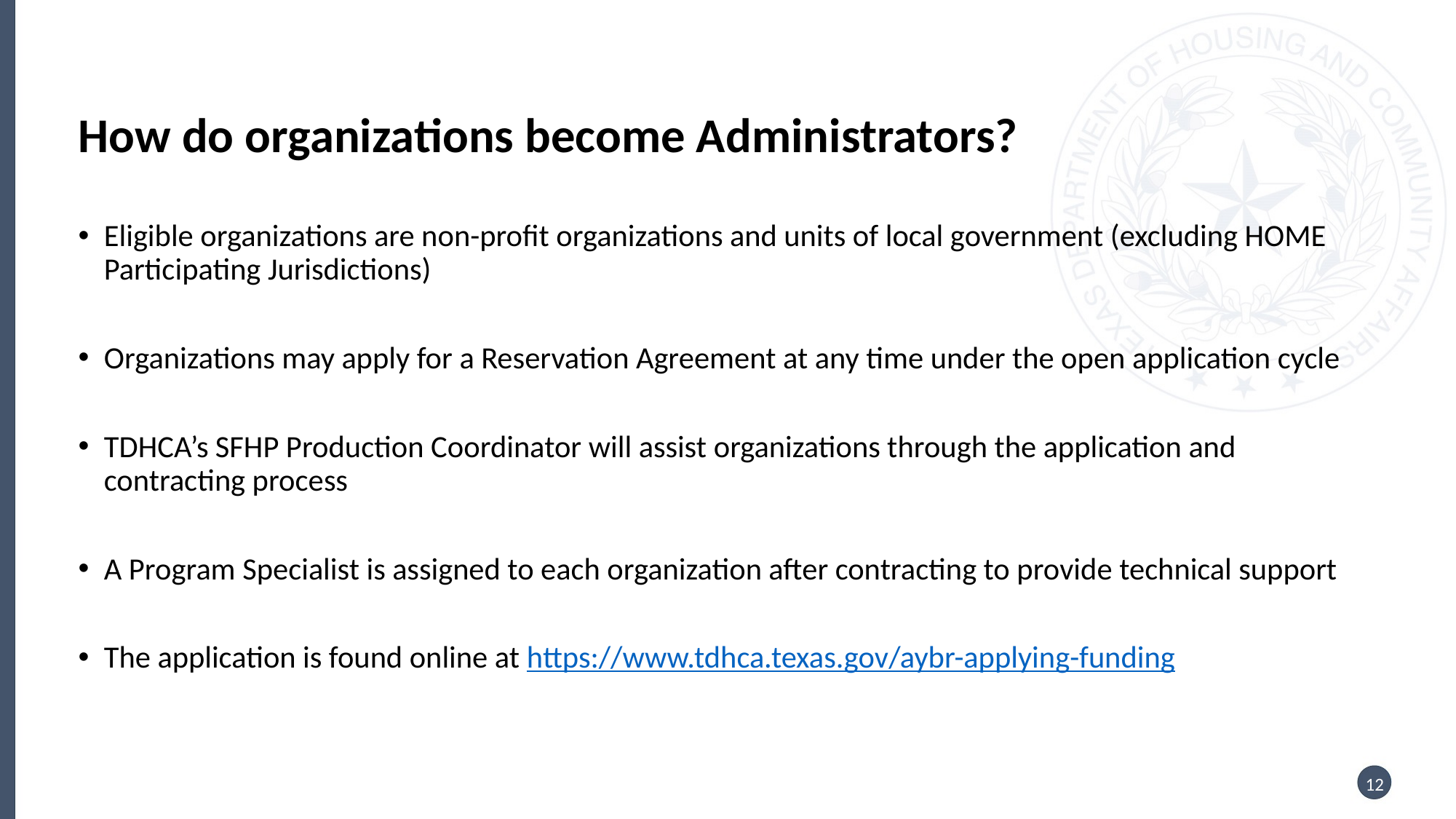

# How do organizations become Administrators?
Eligible organizations are non-profit organizations and units of local government (excluding HOME Participating Jurisdictions)

Organizations may apply for a Reservation Agreement at any time under the open application cycle

TDHCA’s SFHP Production Coordinator will assist organizations through the application and contracting process

A Program Specialist is assigned to each organization after contracting to provide technical support

The application is found online at https://www.tdhca.texas.gov/aybr-applying-funding
12